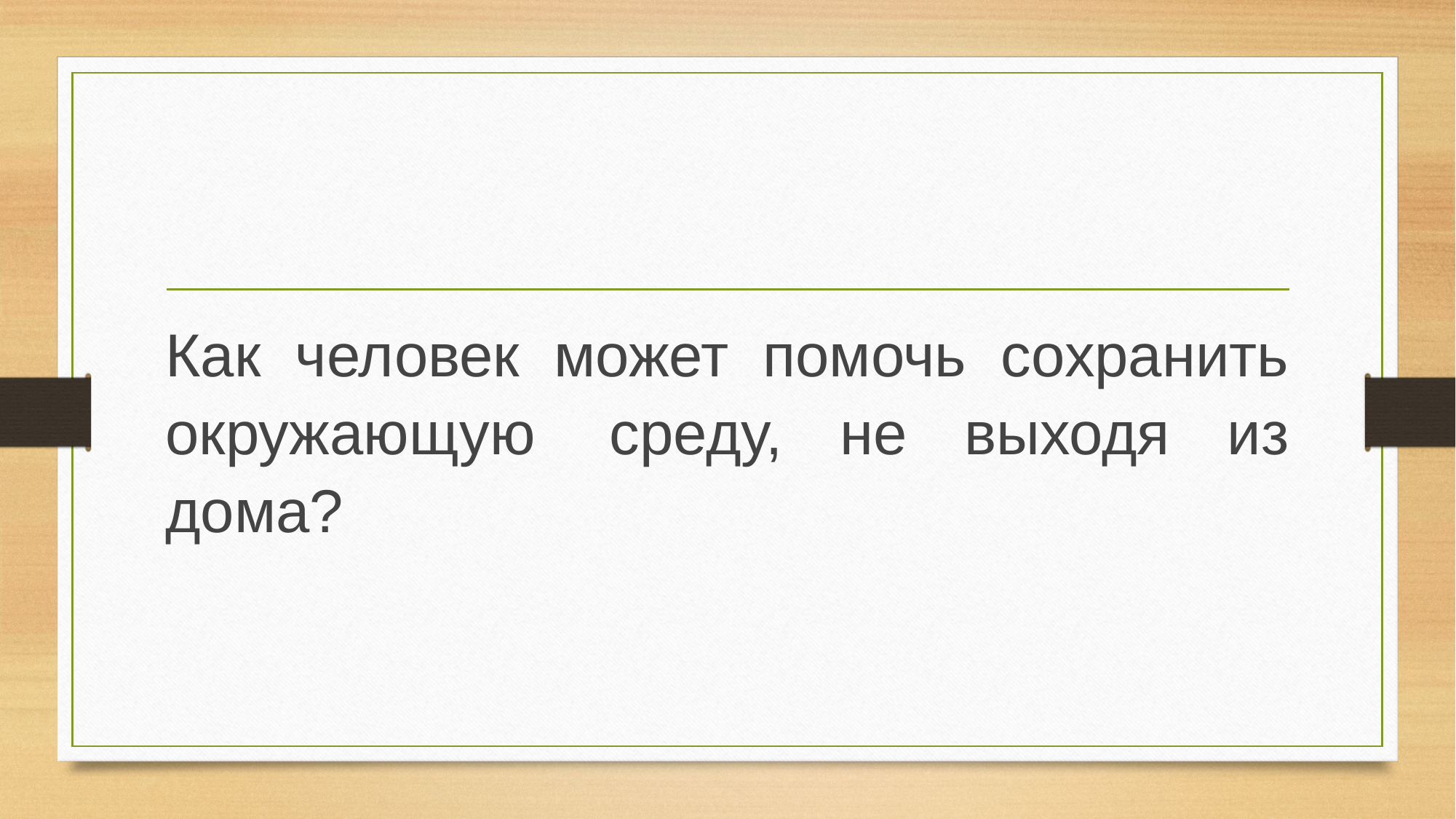

#
Как человек может помочь сохранить окружающую  среду, не выходя из дома?